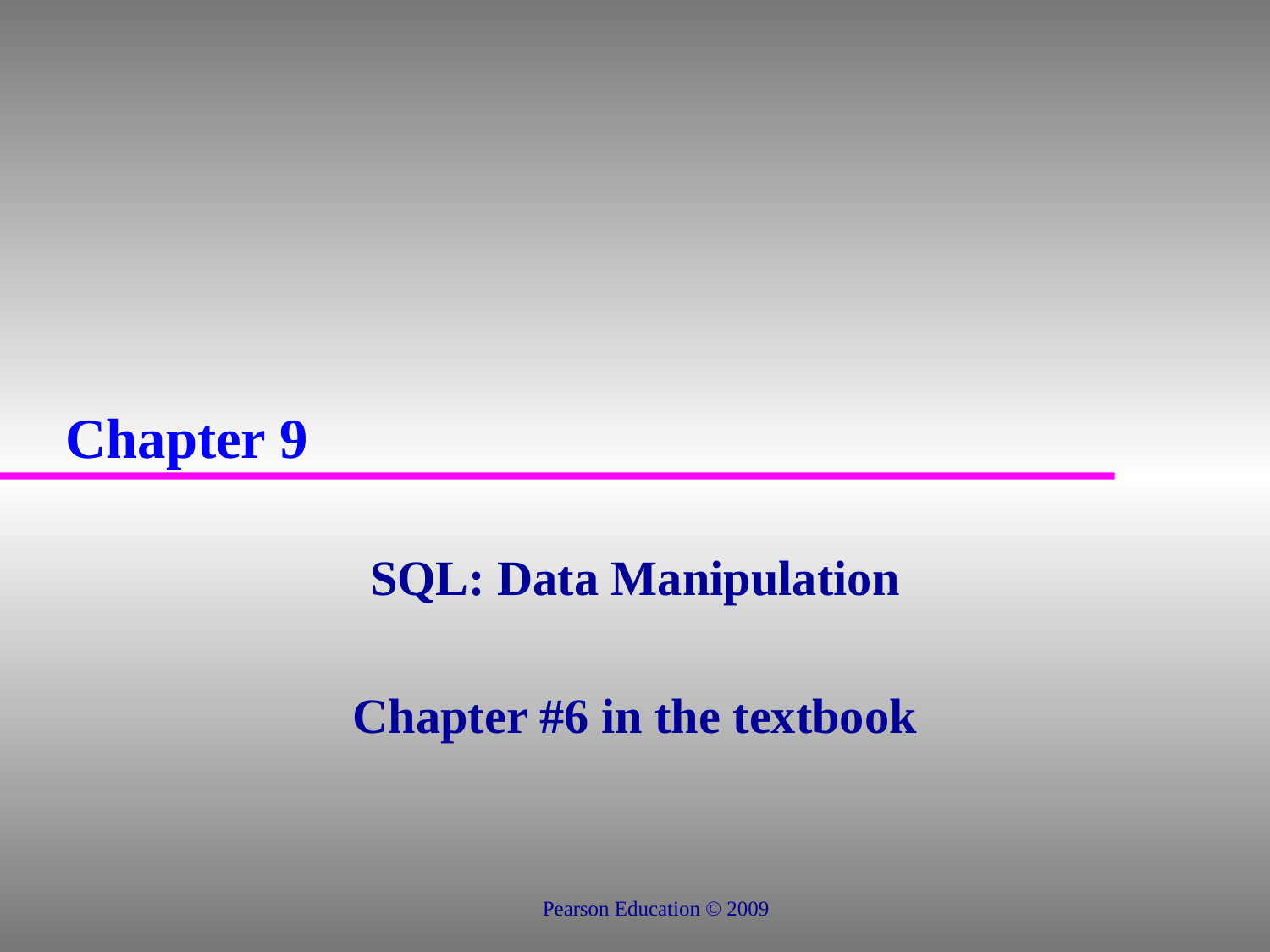

# Chapter 9
SQL: Data Manipulation

Chapter #6 in the textbook
Pearson Education © 2009